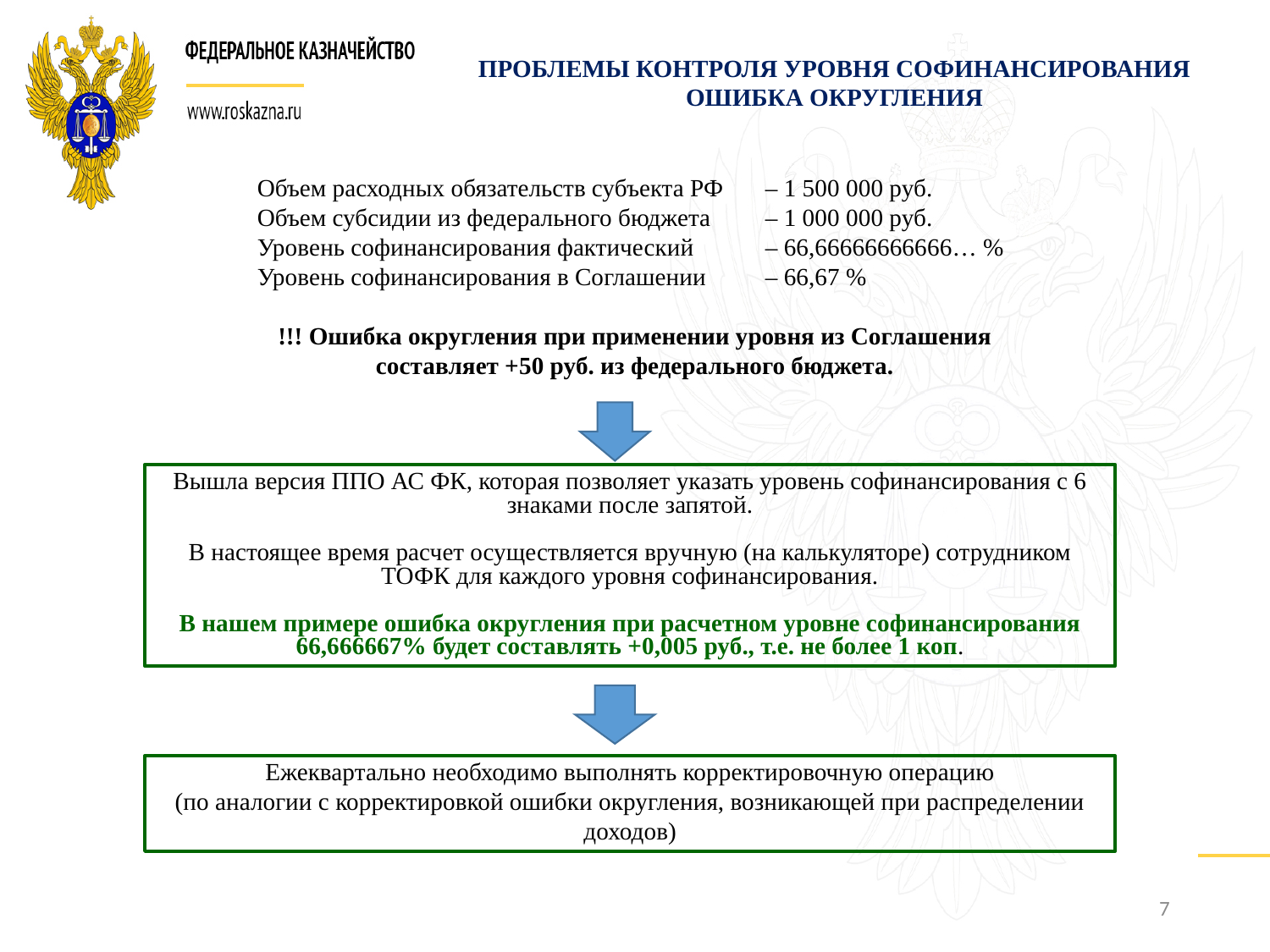

ПРОБЛЕМЫ КОНТРОЛЯ УРОВНЯ СОФИНАНСИРОВАНИЯ
ОШИБКА ОКРУГЛЕНИЯ
Объем расходных обязательств субъекта РФ 	– 1 500 000 руб.
Объем субсидии из федерального бюджета	– 1 000 000 руб.
Уровень софинансирования фактический	– 66,66666666666… %
Уровень софинансирования в Соглашении	– 66,67 %

!!! Ошибка округления при применении уровня из Соглашения составляет +50 руб. из федерального бюджета.

Вышла версия ППО АС ФК, которая позволяет указать уровень софинансирования с 6 знаками после запятой.

В настоящее время расчет осуществляется вручную (на калькуляторе) сотрудником ТОФК для каждого уровня софинансирования.

В нашем примере ошибка округления при расчетном уровне софинансирования 66,666667% будет составлять +0,005 руб., т.е. не более 1 коп.

Ежеквартально необходимо выполнять корректировочную операцию
(по аналогии с корректировкой ошибки округления, возникающей при распределении доходов)
7